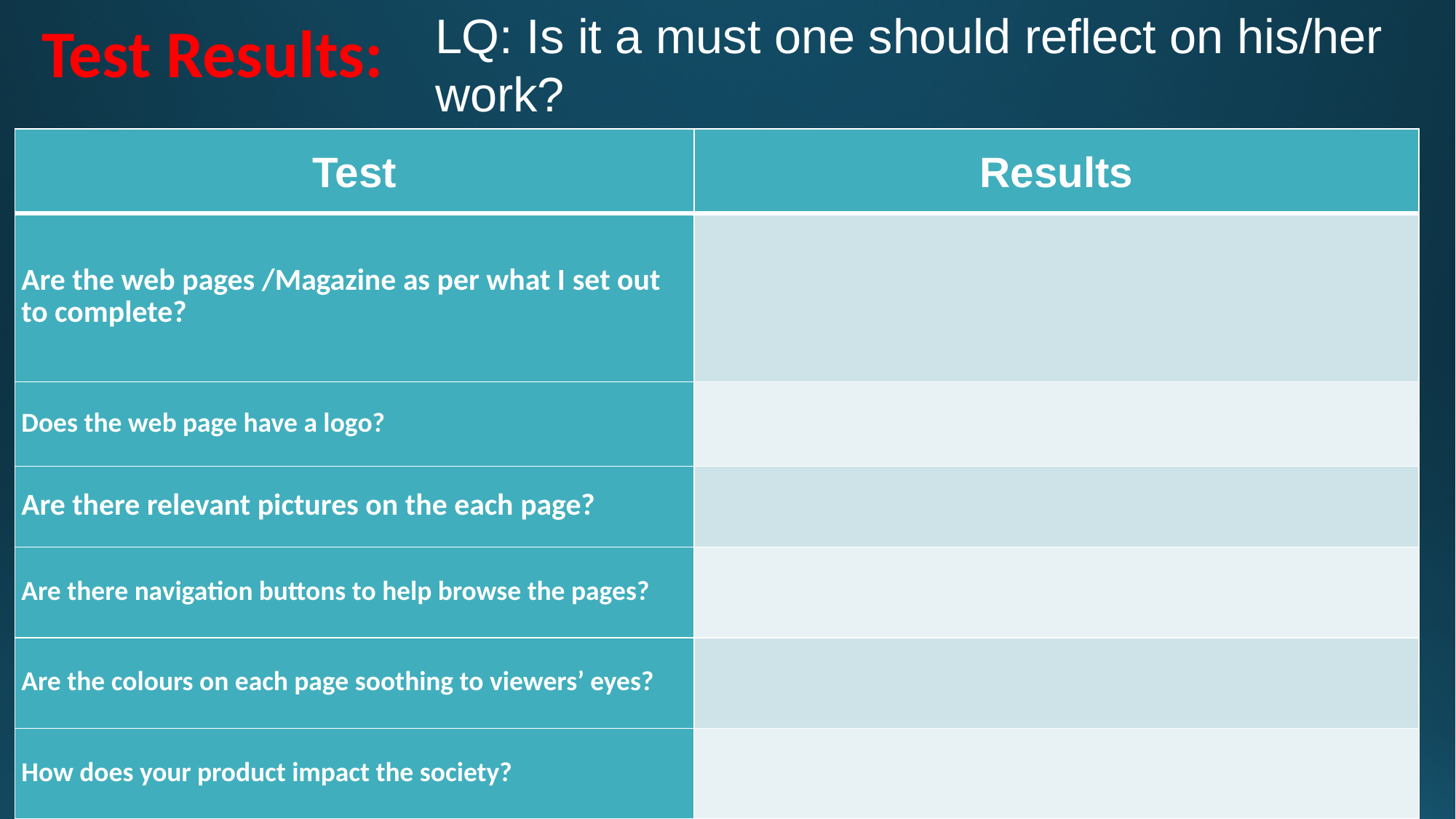

Test Results:
LQ: Is it a must one should reflect on his/her work?
| Test | Results |
| --- | --- |
| Are the web pages /Magazine as per what I set out to complete? |  |
| Does the web page have a logo? |  |
| Are there relevant pictures on the each page? |  |
| Are there navigation buttons to help browse the pages? |  |
| Are the colours on each page soothing to viewers’ eyes? |  |
| How does your product impact the society? |  |